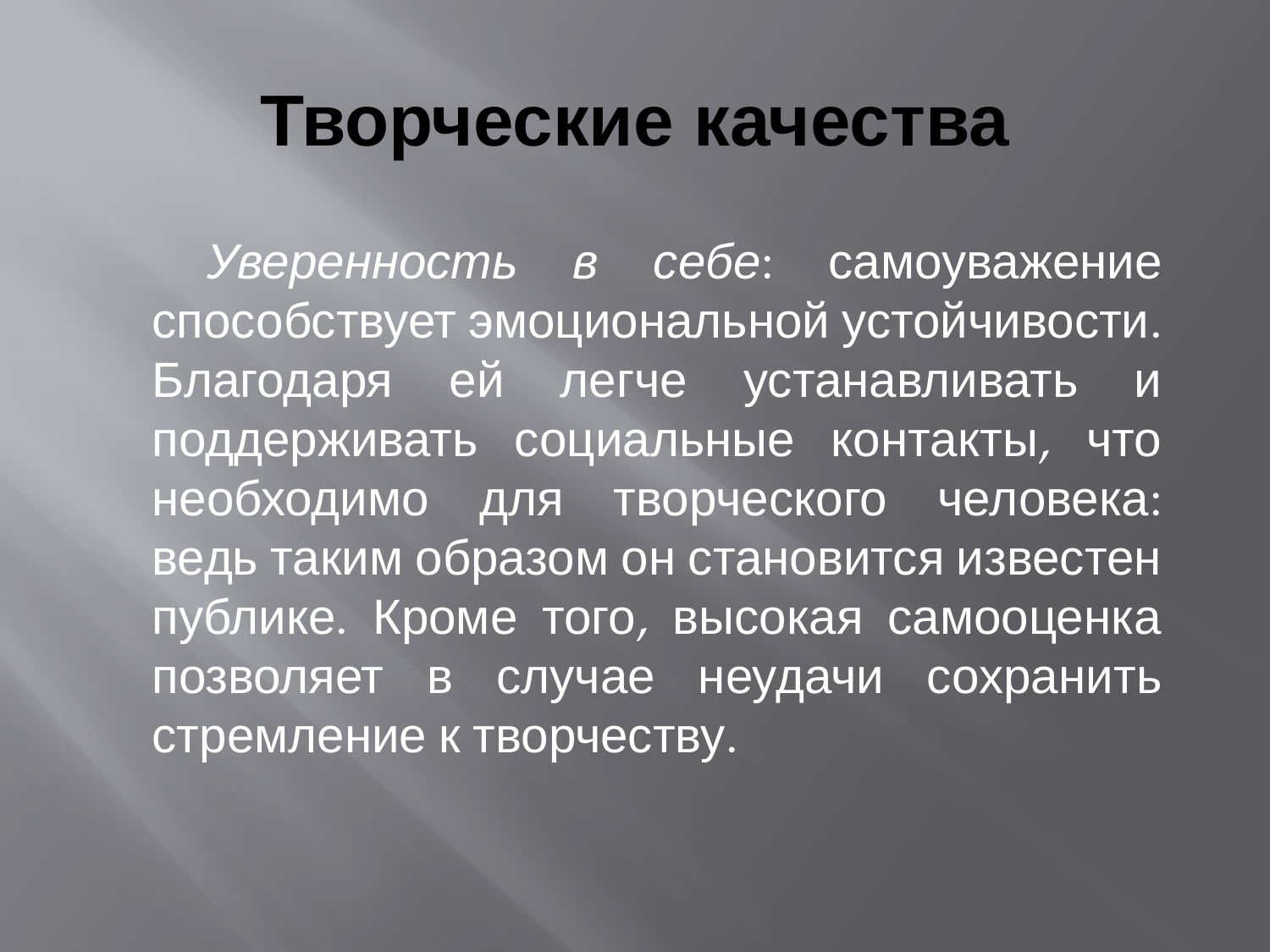

# Творческие качества
	 Уверенность в себе: самоуважение способствует эмоциональной устойчивости. Благодаря ей легче устанавливать и поддерживать социальные контакты, что необходимо для творческого человека: ведь таким образом он становится известен публике. Кроме того, высокая самооценка позволяет в случае неудачи сохранить стремление к творчеству.